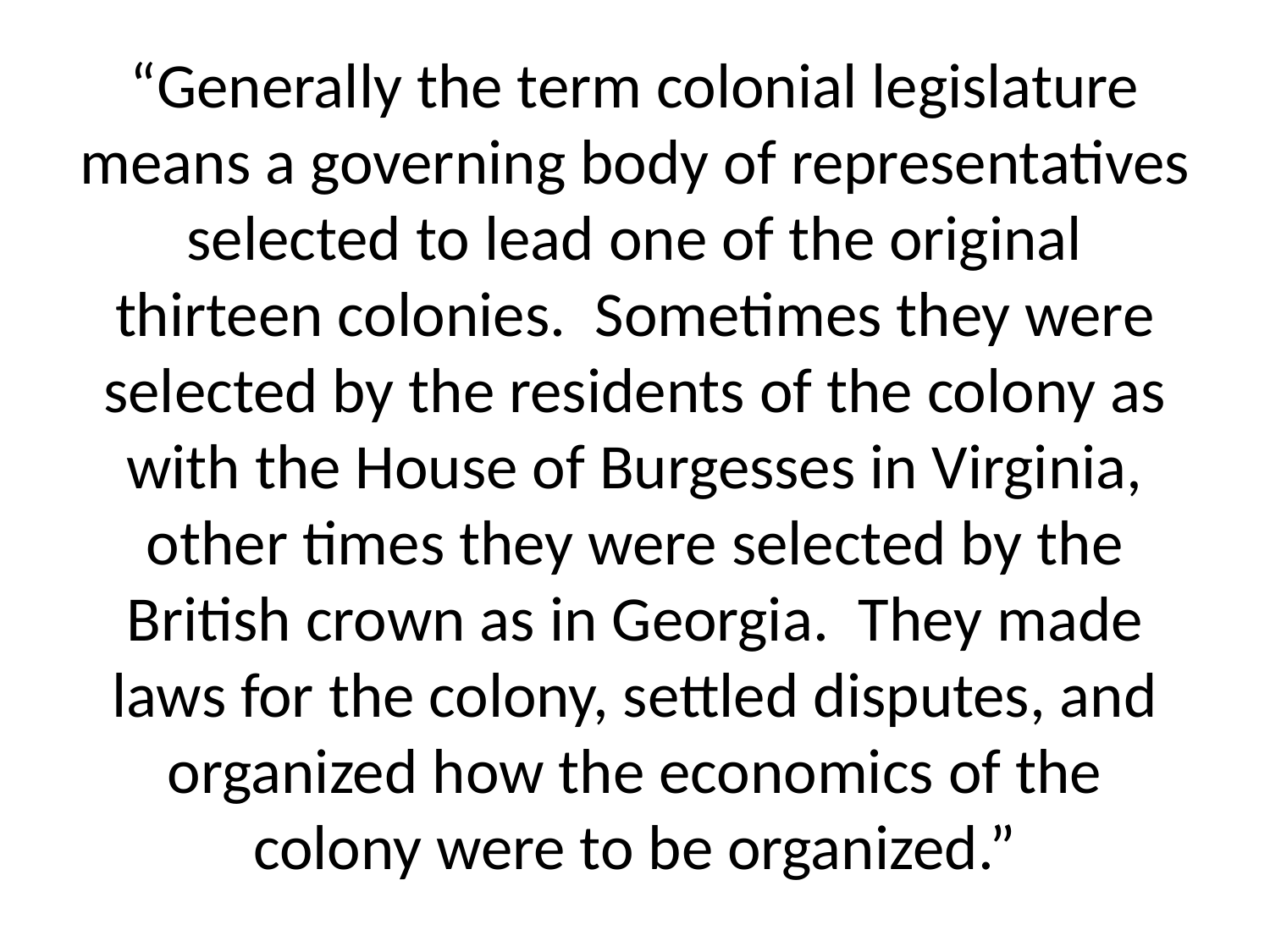

# “Generally the term colonial legislature means a governing body of representatives selected to lead one of the original thirteen colonies.  Sometimes they were selected by the residents of the colony as with the House of Burgesses in Virginia, other times they were selected by the British crown as in Georgia.  They made laws for the colony, settled disputes, and organized how the economics of the colony were to be organized.”